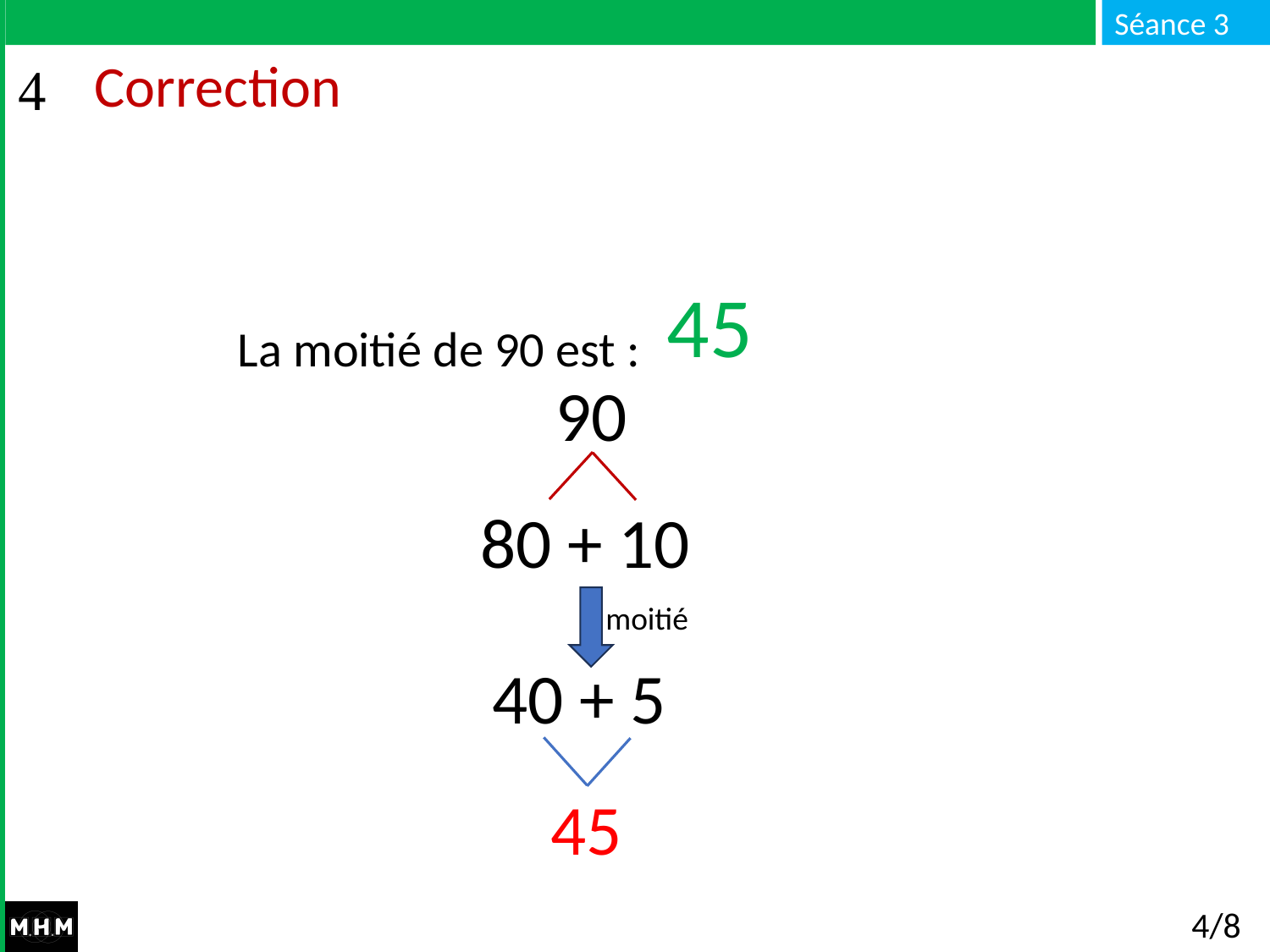

# Correction
La moitié de 90 est : …

45
90
80 + 10

moitié
40 + 5
45
4/8